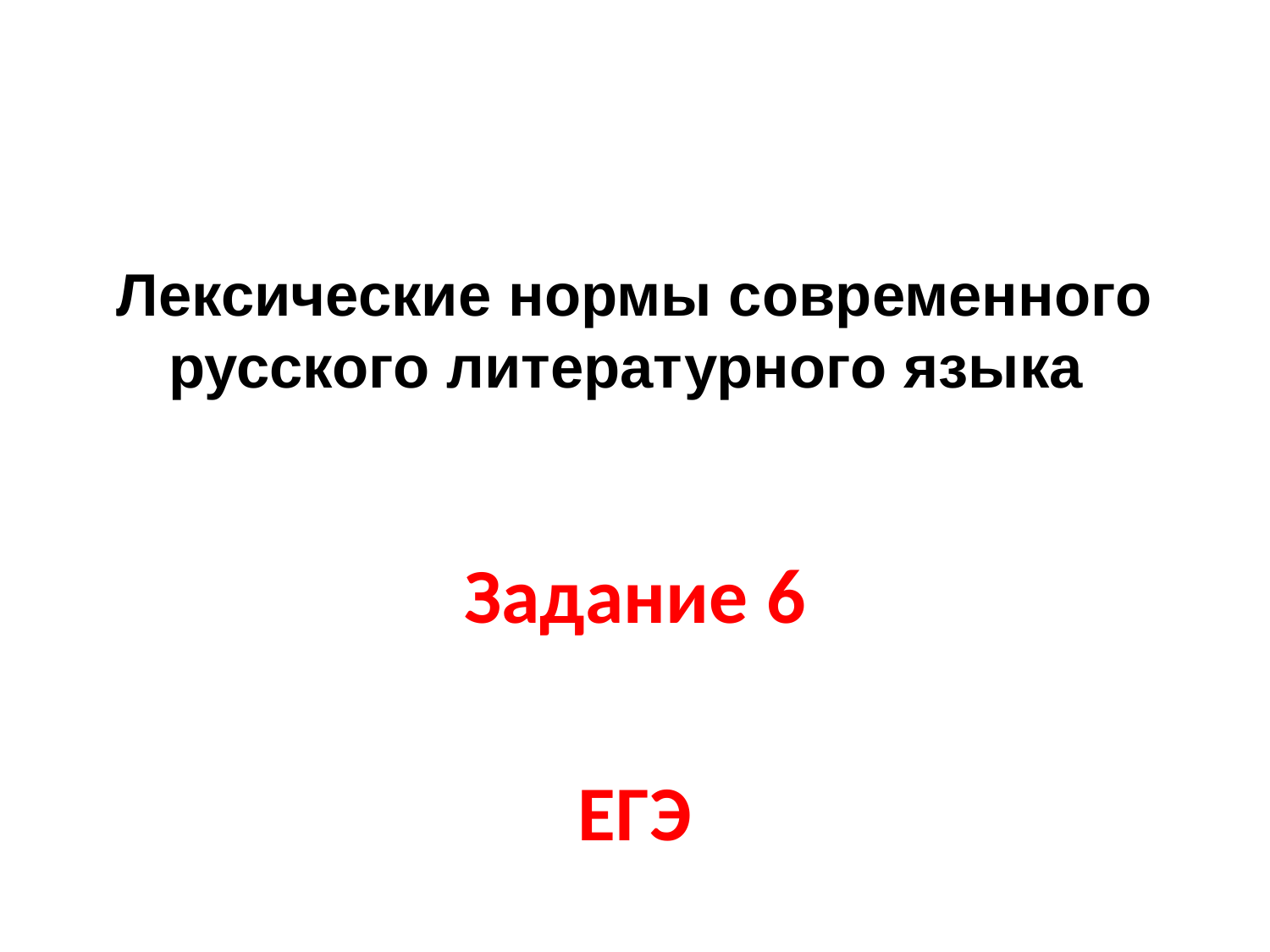

# Лексические нормы современного русского литературного языка
Задание 6

ЕГЭ